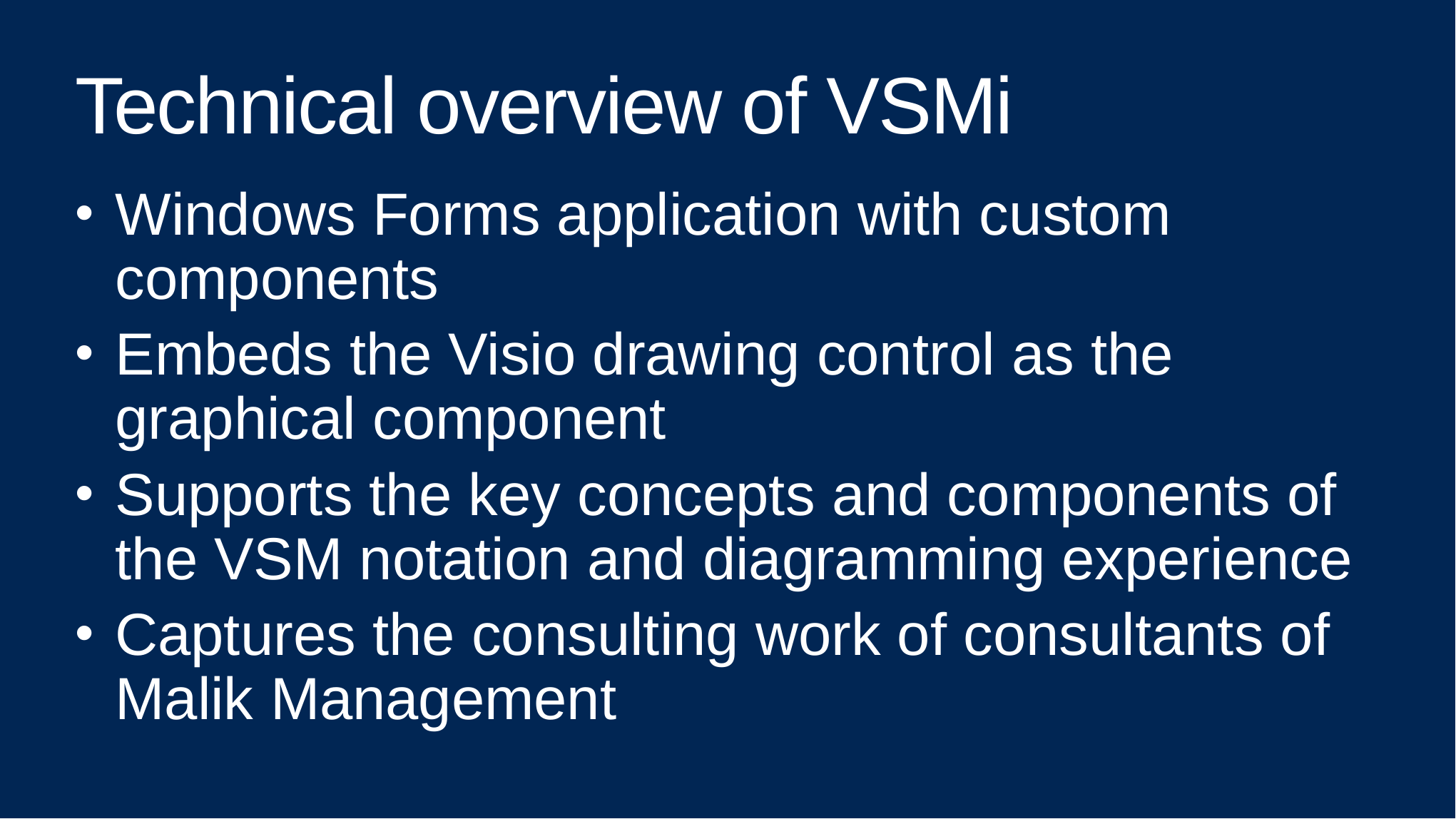

# Technical overview of VSMi
Windows Forms application with custom components
Embeds the Visio drawing control as the graphical component
Supports the key concepts and components of the VSM notation and diagramming experience
Captures the consulting work of consultants of Malik Management